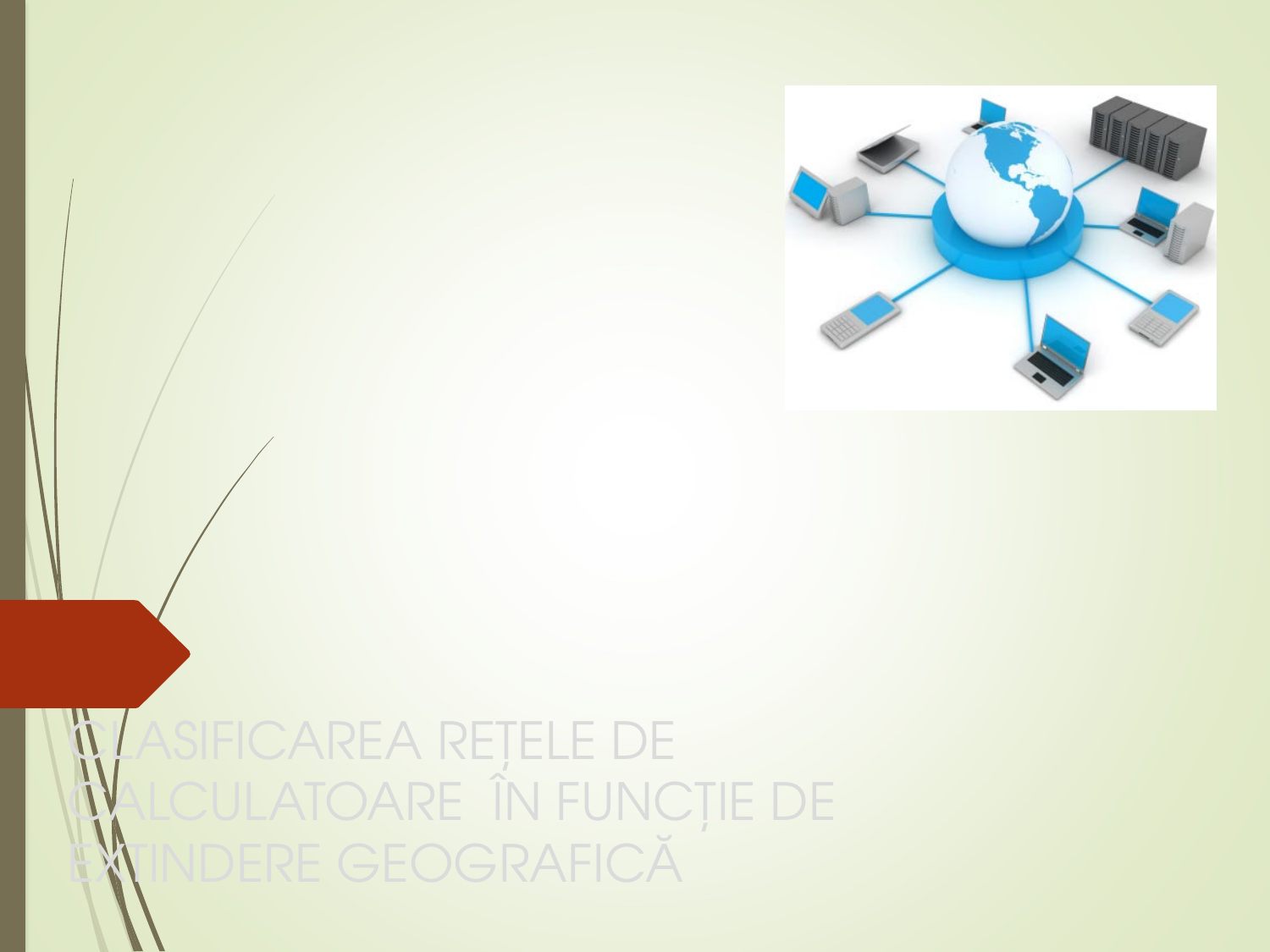

# CLASIFICAREA REȚELE DE CALCULATOARE  ÎN FUNCȚIE DE EXTINDERE GEOGRAFICĂ